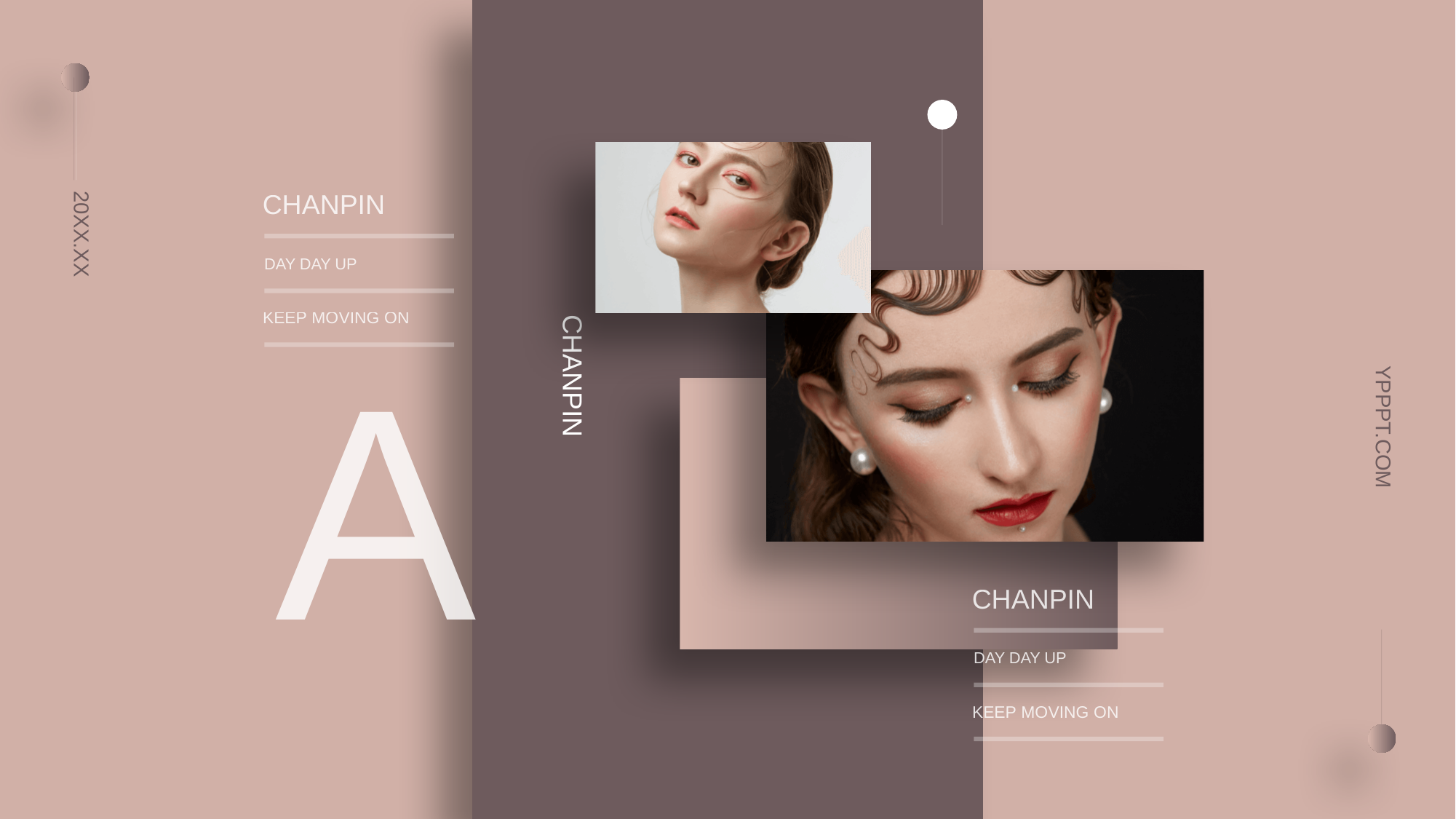

20XX.XX
CHANPIN
DAY DAY UP

KEEP MOVING ON
CHANPIN
A
YPPPT.COM

CHANPIN
DAY DAY UP
KEEP MOVING ON